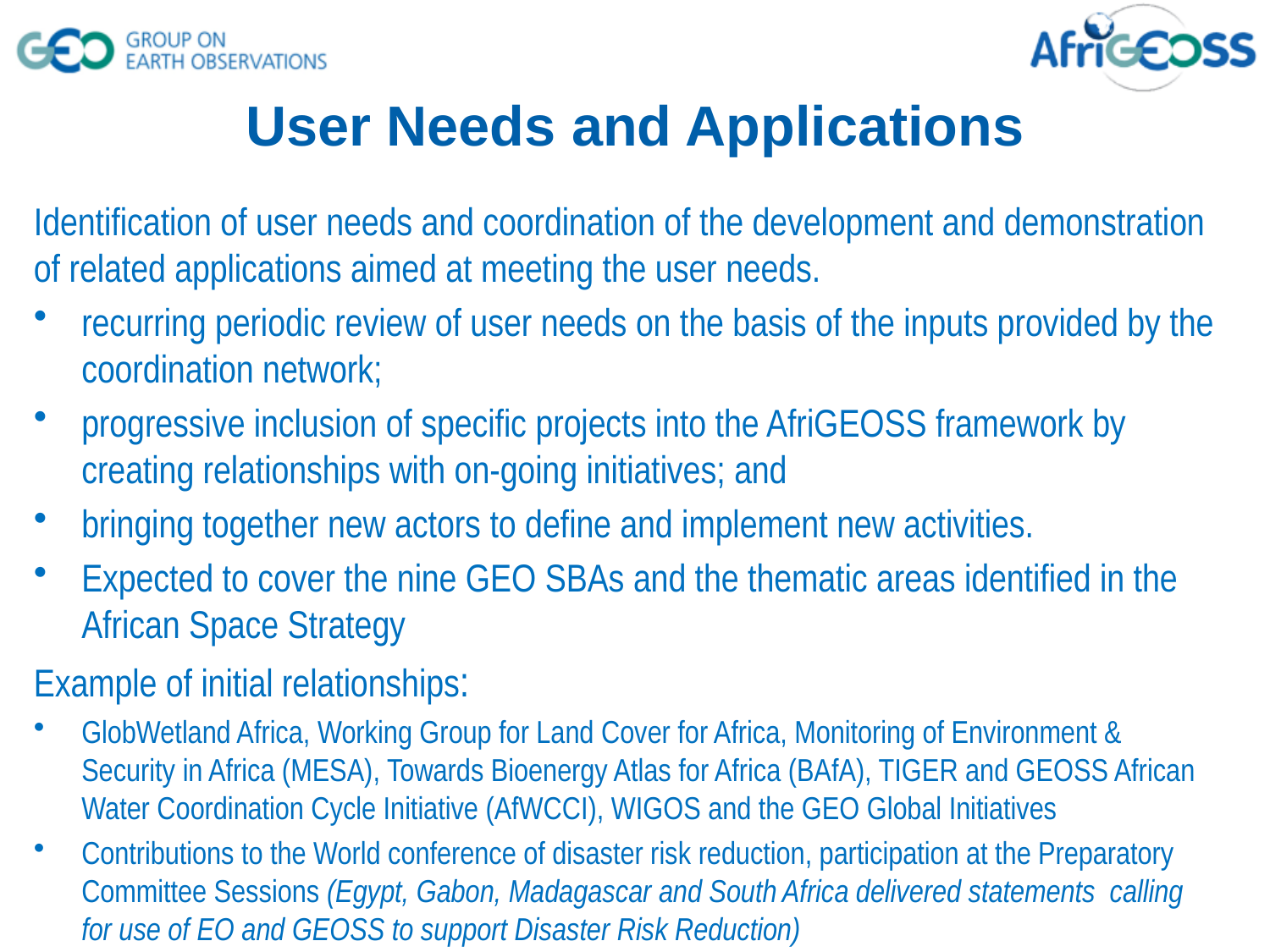

# User Needs and Applications
Identification of user needs and coordination of the development and demonstration of related applications aimed at meeting the user needs.
recurring periodic review of user needs on the basis of the inputs provided by the coordination network;
progressive inclusion of specific projects into the AfriGEOSS framework by creating relationships with on-going initiatives; and
bringing together new actors to define and implement new activities.
Expected to cover the nine GEO SBAs and the thematic areas identified in the African Space Strategy
Example of initial relationships:
GlobWetland Africa, Working Group for Land Cover for Africa, Monitoring of Environment & Security in Africa (MESA), Towards Bioenergy Atlas for Africa (BAfA), TIGER and GEOSS African Water Coordination Cycle Initiative (AfWCCI), WIGOS and the GEO Global Initiatives
Contributions to the World conference of disaster risk reduction, participation at the Preparatory Committee Sessions (Egypt, Gabon, Madagascar and South Africa delivered statements  calling for use of EO and GEOSS to support Disaster Risk Reduction)